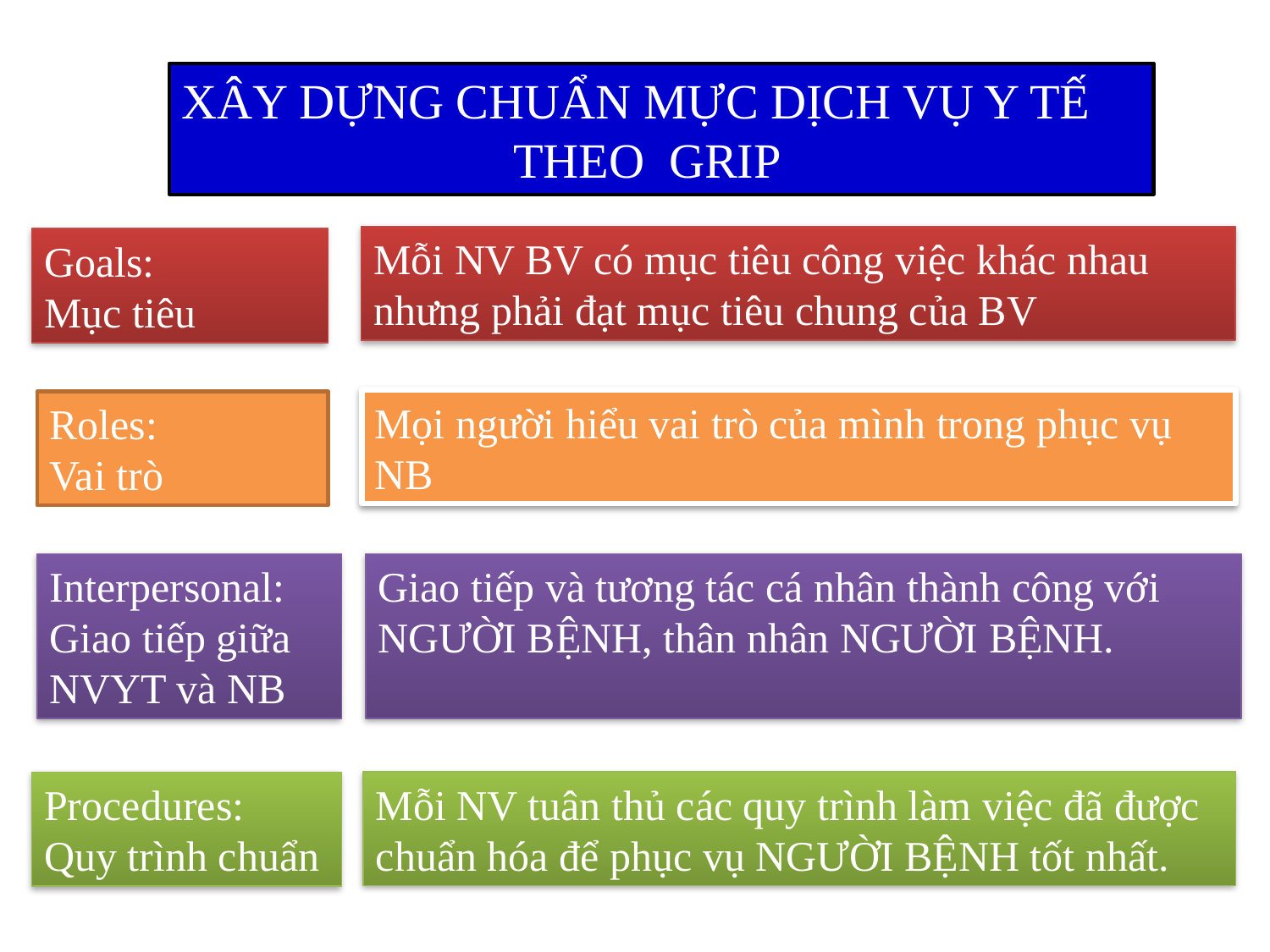

XÂY DỰNG CHUẨN MỰC DỊCH VỤ Y TẾ
                           THEO  GRIP
Mỗi NV BV có mục tiêu công việc khác nhau nhưng phải đạt mục tiêu chung của BV
Goals:
Mục tiêu
Mọi người hiểu vai trò của mình trong phục vụ NB
Roles:
Vai trò
Giao tiếp và tương tác cá nhân thành công với NGƯỜI BỆNH, thân nhân NGƯỜI BỆNH.

Interpersonal:
Giao tiếp giữa NVYT và NB
Mỗi NV tuân thủ các quy trình làm việc đã được chuẩn hóa để phục vụ NGƯỜI BỆNH tốt nhất.
Procedures:
Quy trình chuẩn